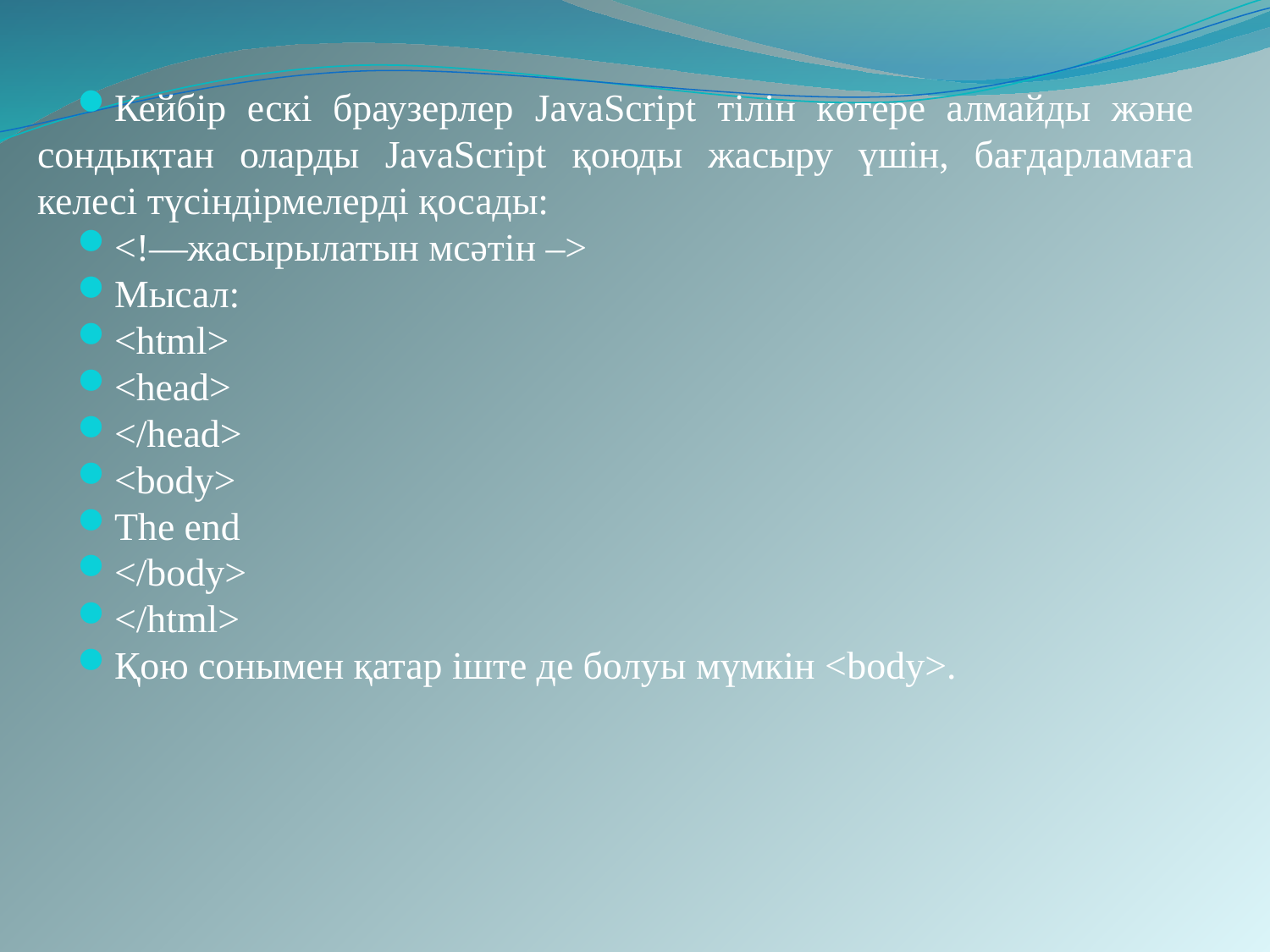

Кейбір ескі браузерлер JavaScript тілін көтере алмайды және сондықтан оларды JavaScript қоюды жасыру үшін, бағдарламаға келесі түсіндірмелерді қосады:
<!—жасырылатын мсәтін –>
Мысал:
<html>
<head>
</head>
<body>
The end
</body>
</html>
Қою сонымен қатар іште де болуы мүмкін <body>.